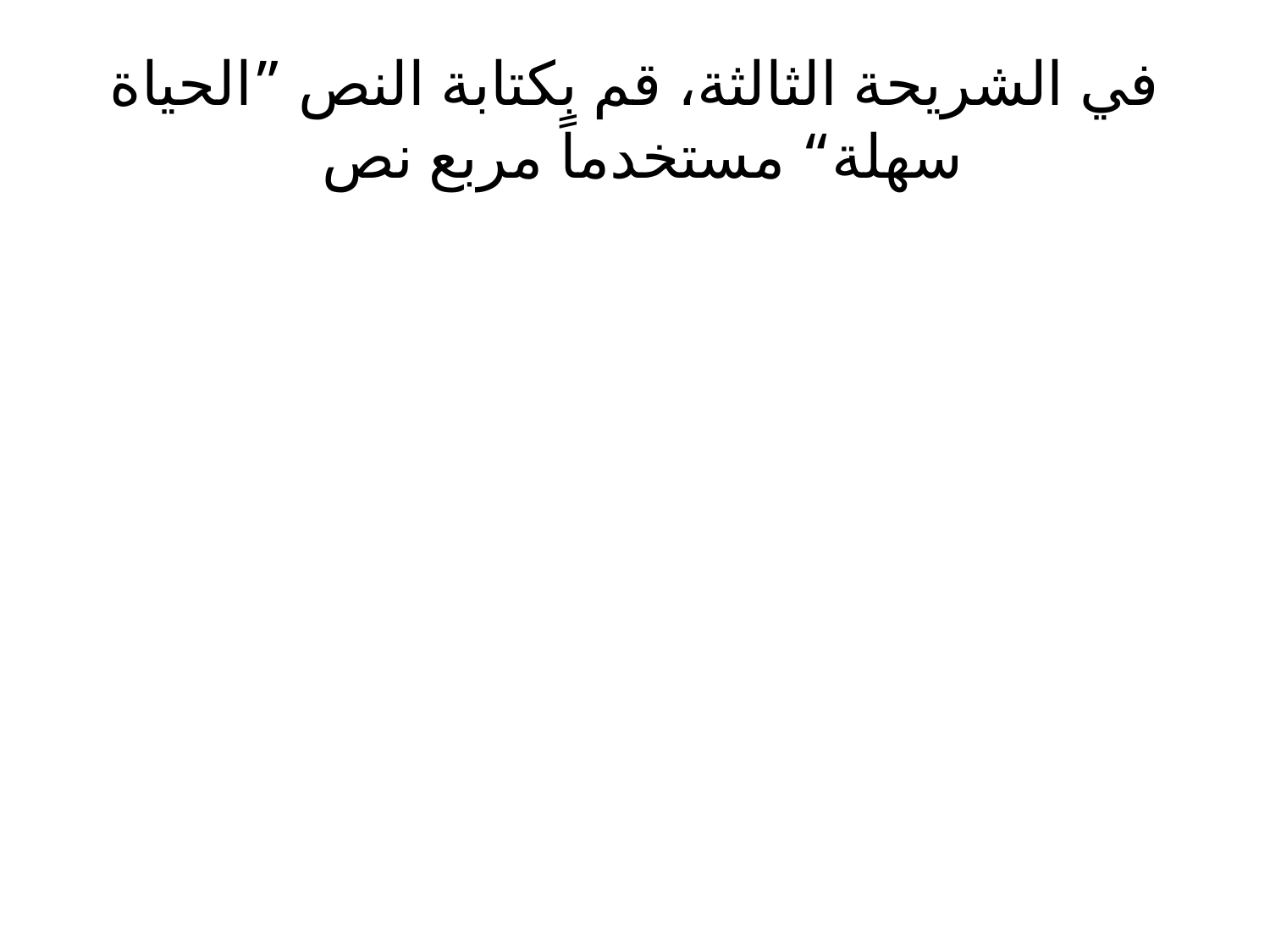

# في الشريحة الثالثة، قم بكتابة النص ”الحياة سهلة“ مستخدماً مربع نص